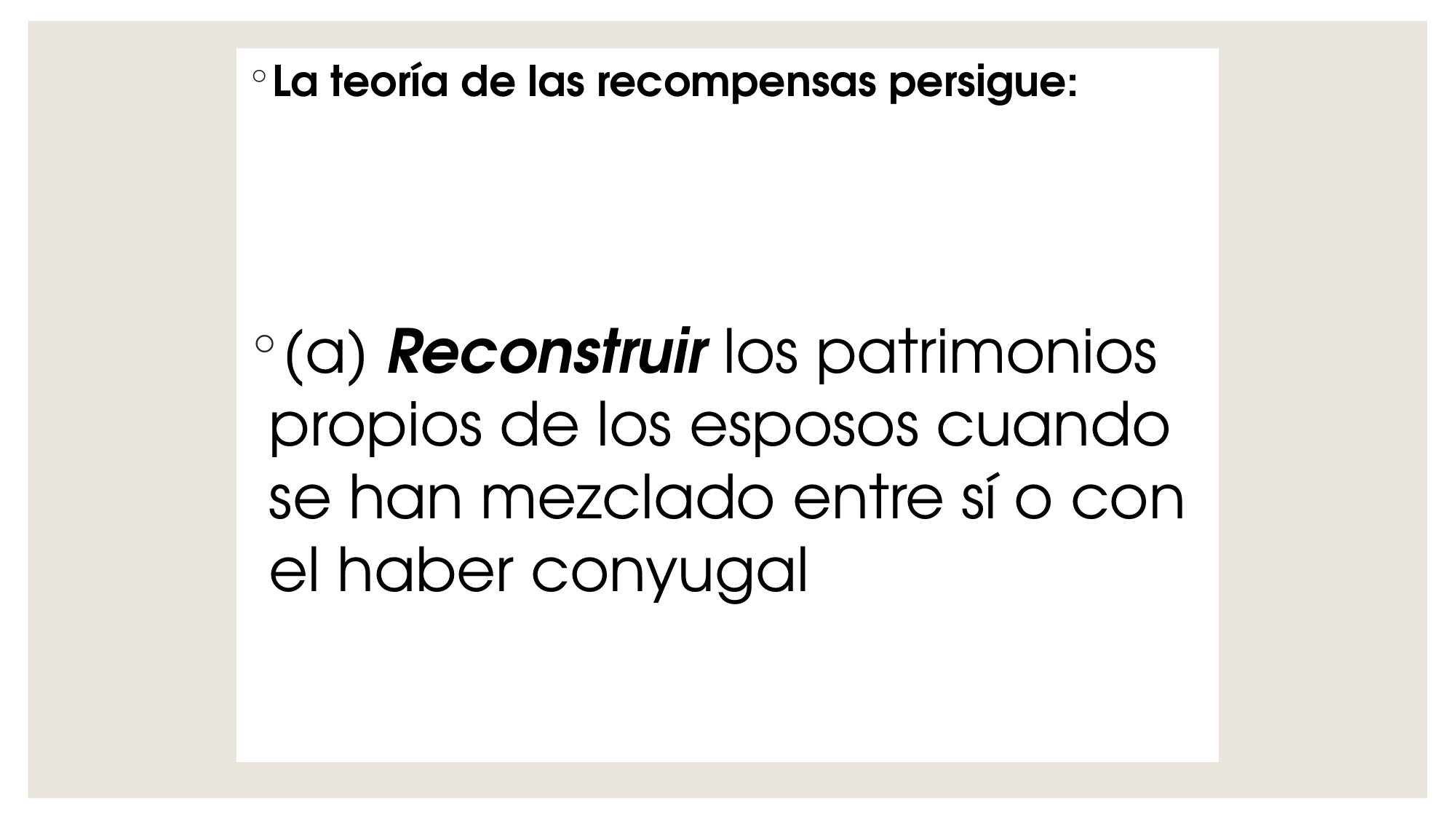

La teoría de las recompensas persigue::

(a) Reconstruir los patrimonios propios de los esposos cuando se han mezclado entre sí o con el haber conyugal